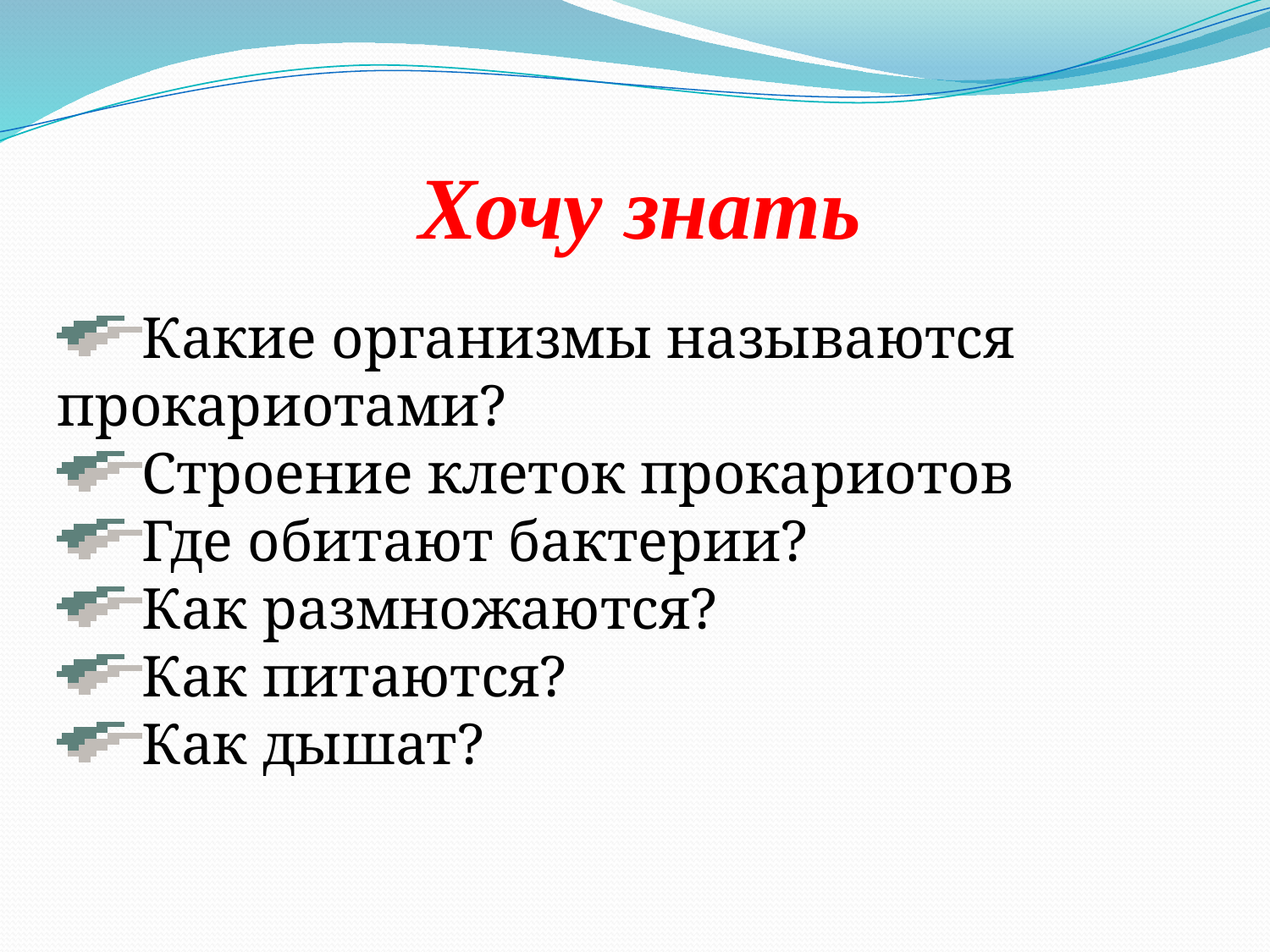

# Хочу знать
Какие организмы называются прокариотами?
Строение клеток прокариотов
Где обитают бактерии?
Как размножаются?
Как питаются?
Как дышат?